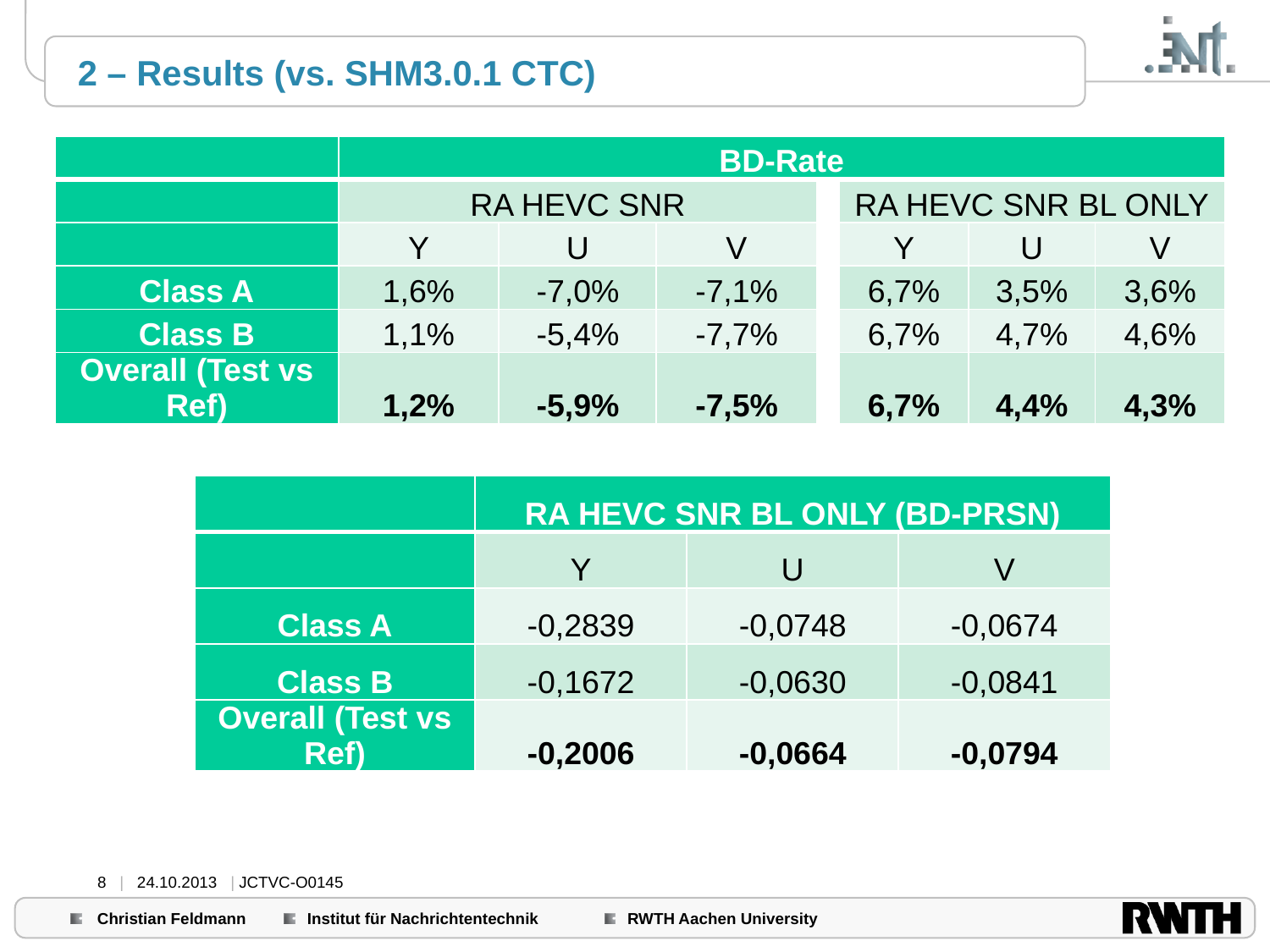

# 2 – Results (vs. SHM3.0.1 CTC)
|  | BD-Rate |  |  |  |  |  |  |
| --- | --- | --- | --- | --- | --- | --- | --- |
|  | RA HEVC SNR |  |  |  | RA HEVC SNR BL ONLY |  |  |
|  | Y | U | V |  | Y | U | V |
| Class A | 1,6% | -7,0% | -7,1% |  | 6,7% | 3,5% | 3,6% |
| Class B | 1,1% | -5,4% | -7,7% |  | 6,7% | 4,7% | 4,6% |
| Overall (Test vs Ref) | 1,2% | -5,9% | -7,5% |  | 6,7% | 4,4% | 4,3% |
|  | RA HEVC SNR BL ONLY (BD-PRSN) |  |  |
| --- | --- | --- | --- |
|  | Y | U | V |
| Class A | -0,2839 | -0,0748 | -0,0674 |
| Class B | -0,1672 | -0,0630 | -0,0841 |
| Overall (Test vs Ref) | -0,2006 | -0,0664 | -0,0794 |
8   |   24.10.2013   | JCTVC-O0145